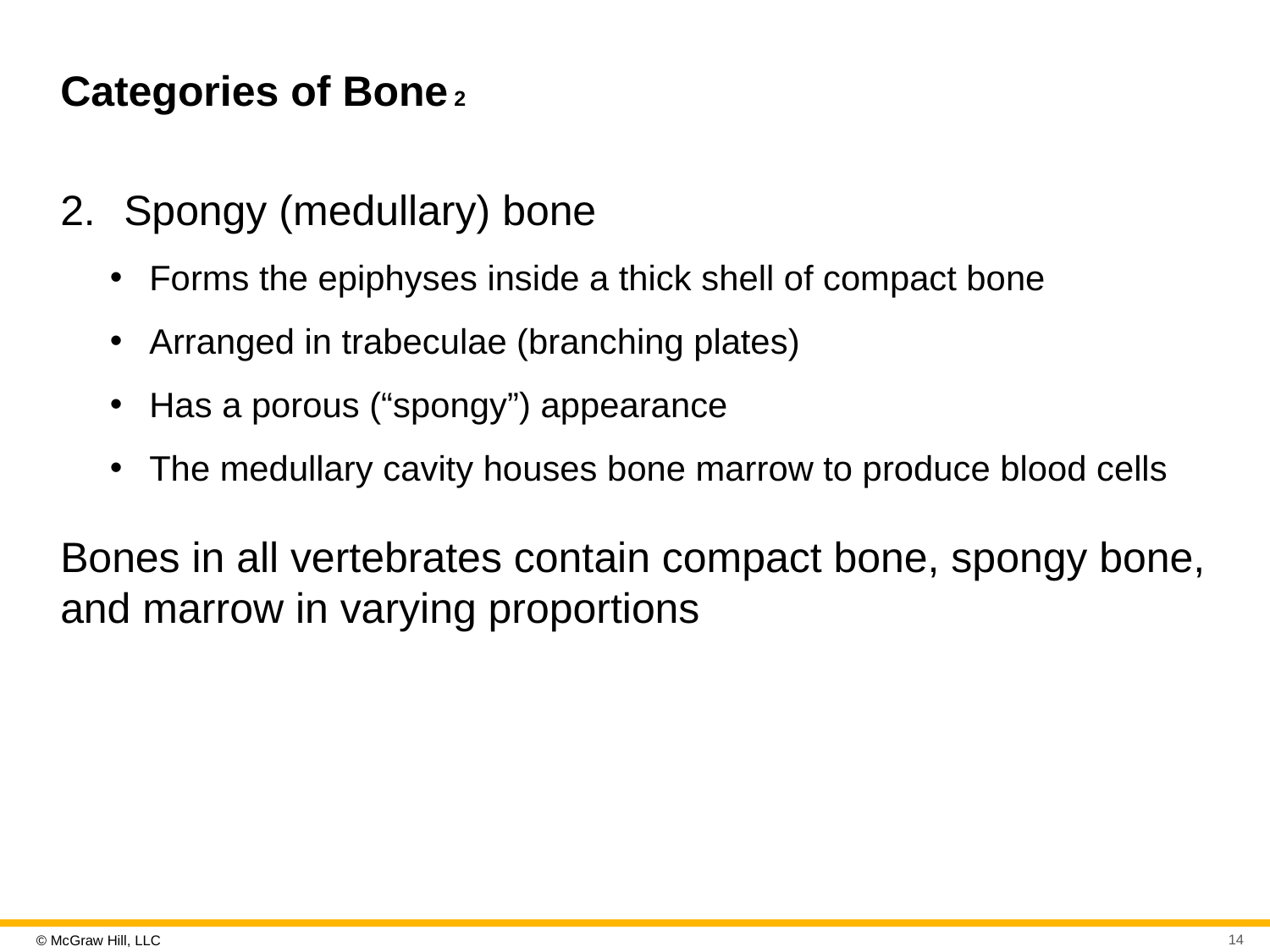

# Categories of Bone 2
Spongy (medullary) bone
Forms the epiphyses inside a thick shell of compact bone
Arranged in trabeculae (branching plates)
Has a porous (“spongy”) appearance
The medullary cavity houses bone marrow to produce blood cells
Bones in all vertebrates contain compact bone, spongy bone, and marrow in varying proportions
14